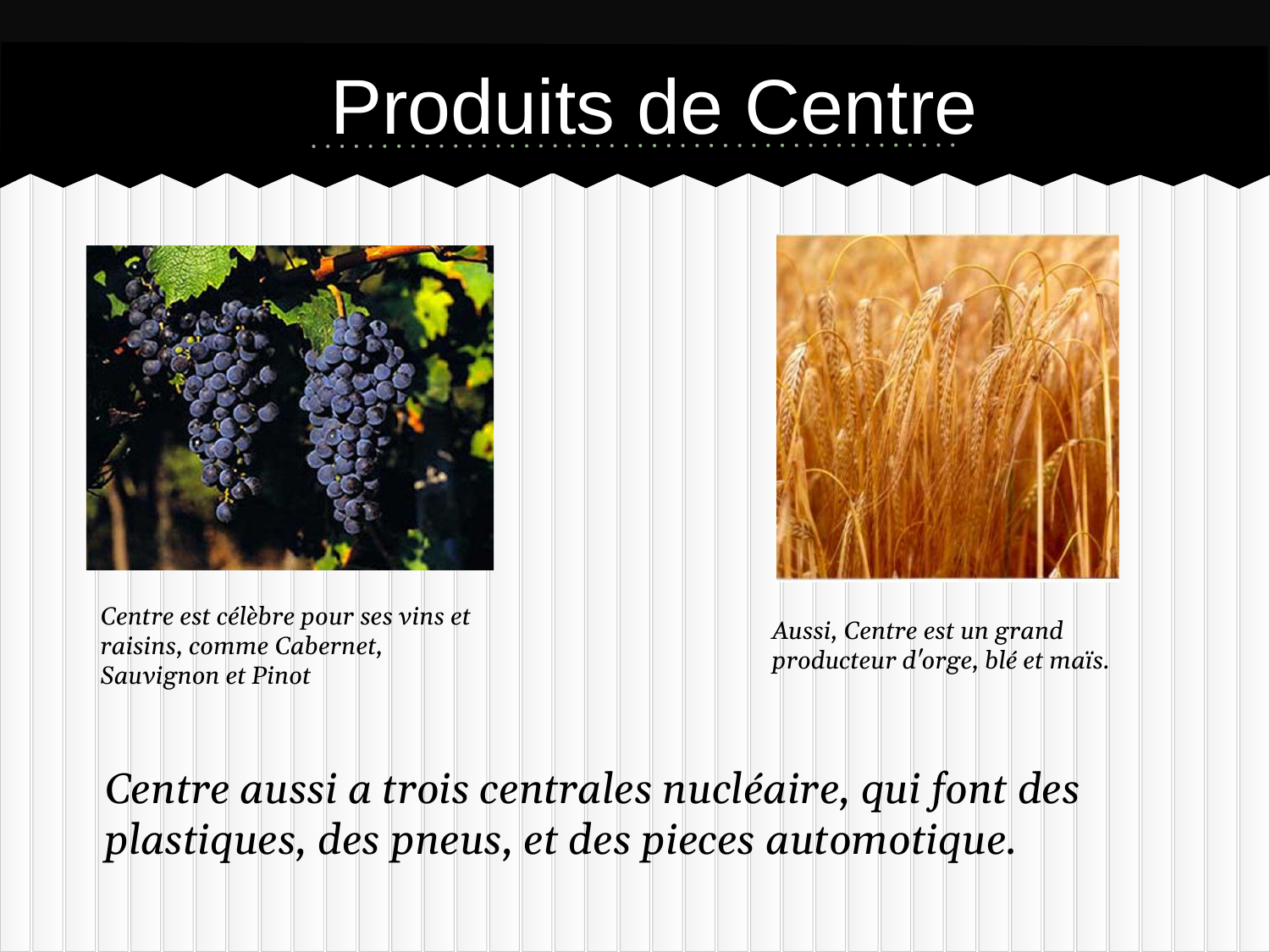

# Produits de Centre

Centre est célèbre pour ses vins et raisins, comme Cabernet, Sauvignon et Pinot
Aussi, Centre est un grand producteur d'orge, blé et maïs.
Centre aussi a trois centrales nucléaire, qui font des plastiques, des pneus, et des pieces automotique.